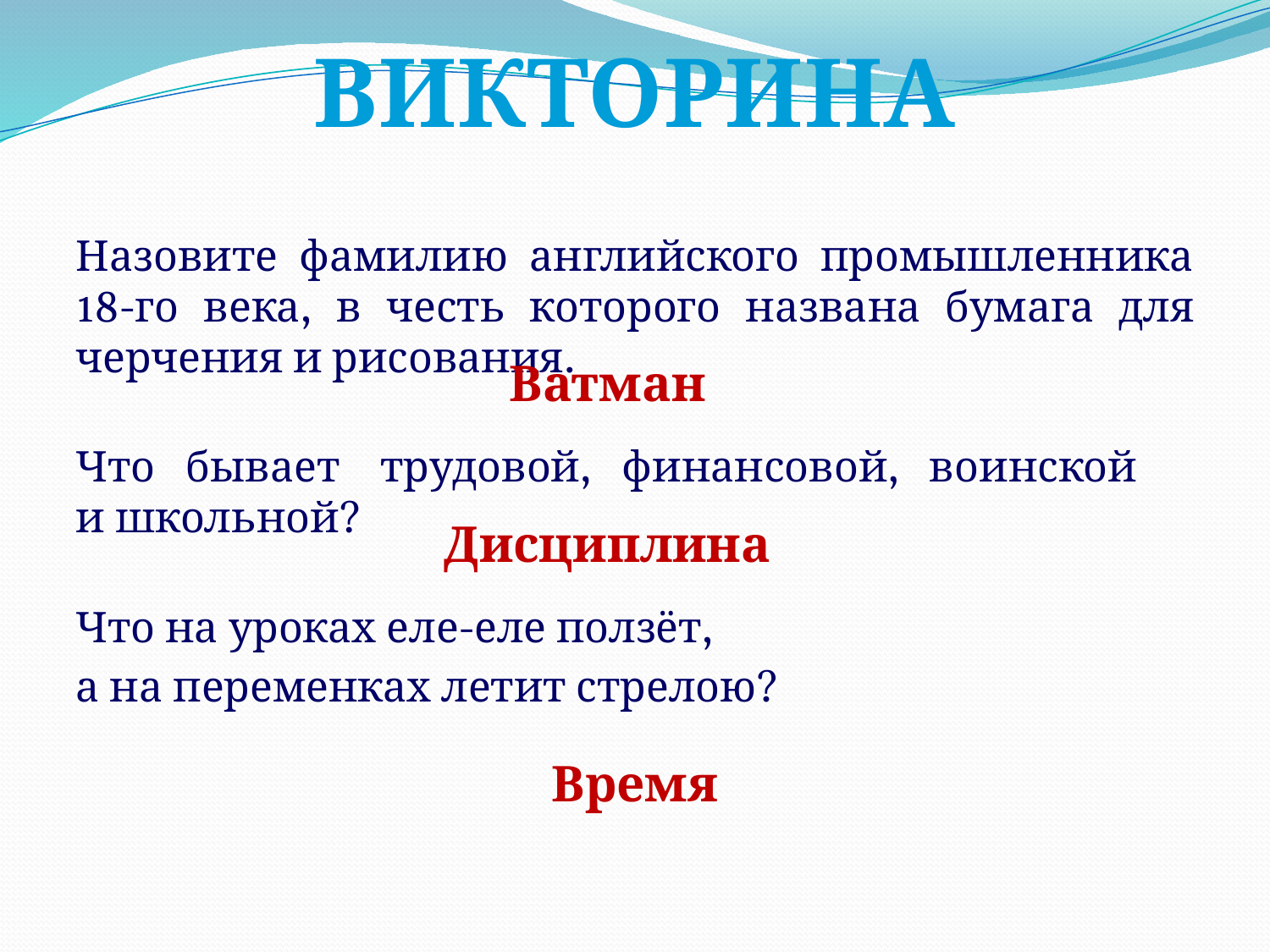

ВИКТОРИНА
Назовите фамилию английского промышленника 18-го века, в честь которого названа бумага для черчения и рисования.
Что   бывает    трудовой,   финансовой,   воинской    и школьной?
Что на уроках еле-еле ползёт,
а на переменках летит стрелою?
Ватман
Дисциплина
Время